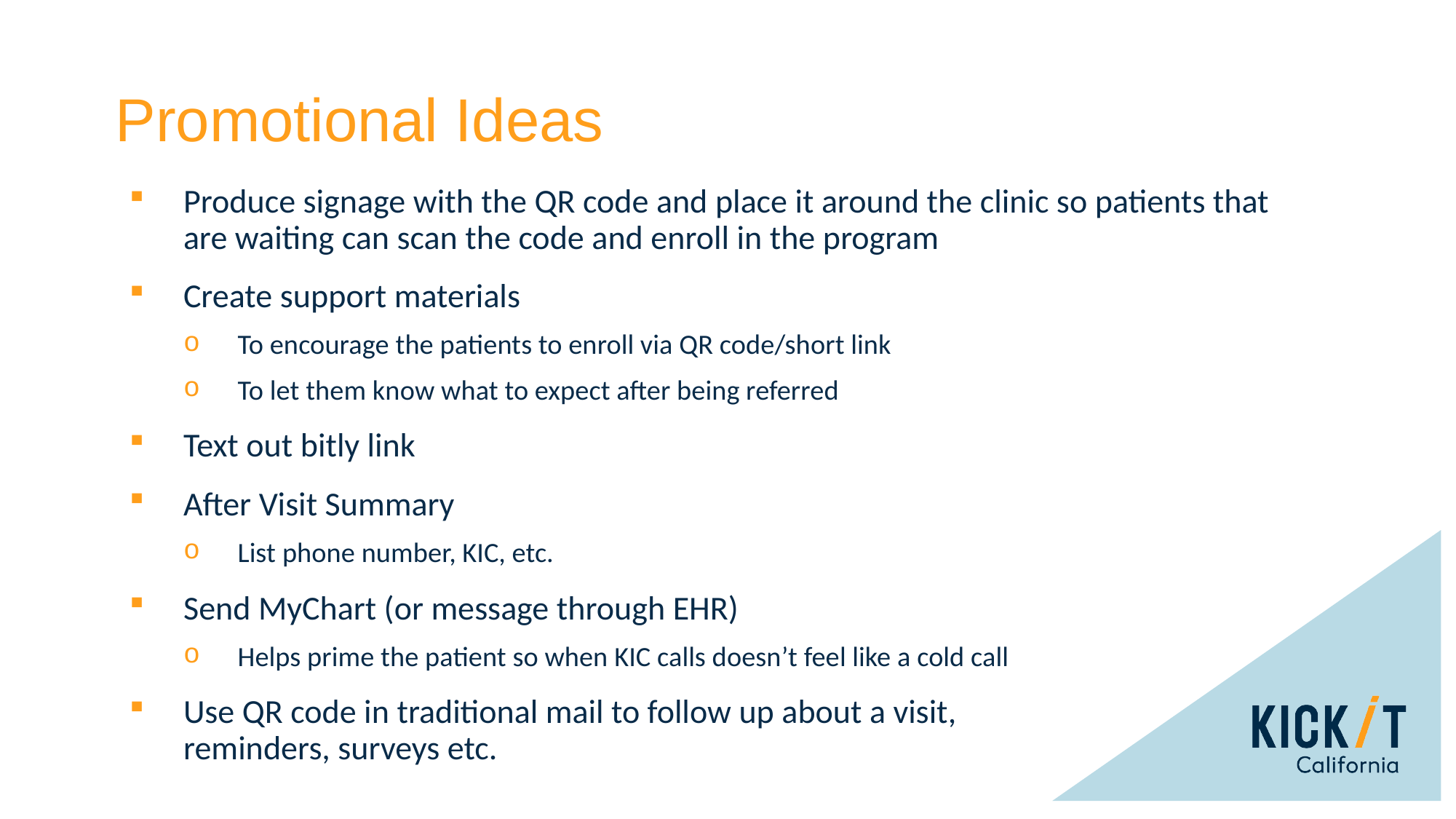

Promotional Ideas
Produce signage with the QR code and place it around the clinic so patients that are waiting can scan the code and enroll in the program
Create support materials
To encourage the patients to enroll via QR code/short link
To let them know what to expect after being referred
Text out bitly link
After Visit Summary
List phone number, KIC, etc.
Send MyChart (or message through EHR)
Helps prime the patient so when KIC calls doesn’t feel like a cold call
Use QR code in traditional mail to follow up about a visit,
reminders, surveys etc.